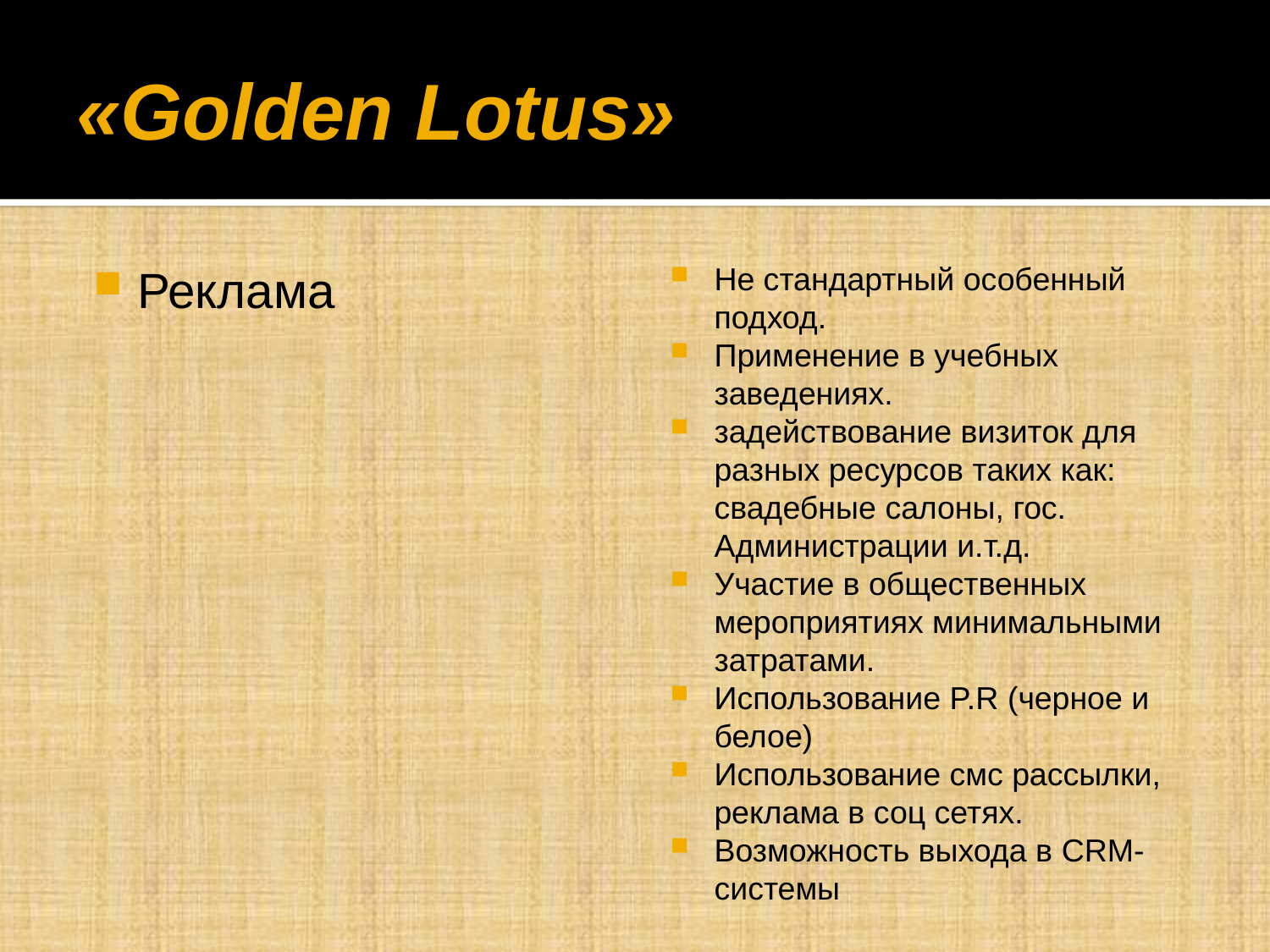

# «Golden Lotus»
Реклама
Не стандартный особенный подход.
Применение в учебных заведениях.
задействование визиток для разных ресурсов таких как: свадебные салоны, гос. Администрации и.т.д.
Участие в общественных мероприятиях минимальными затратами.
Использование P.R (черное и белое)
Использование смс рассылки, реклама в соц сетях.
Возможность выхода в CRM-системы